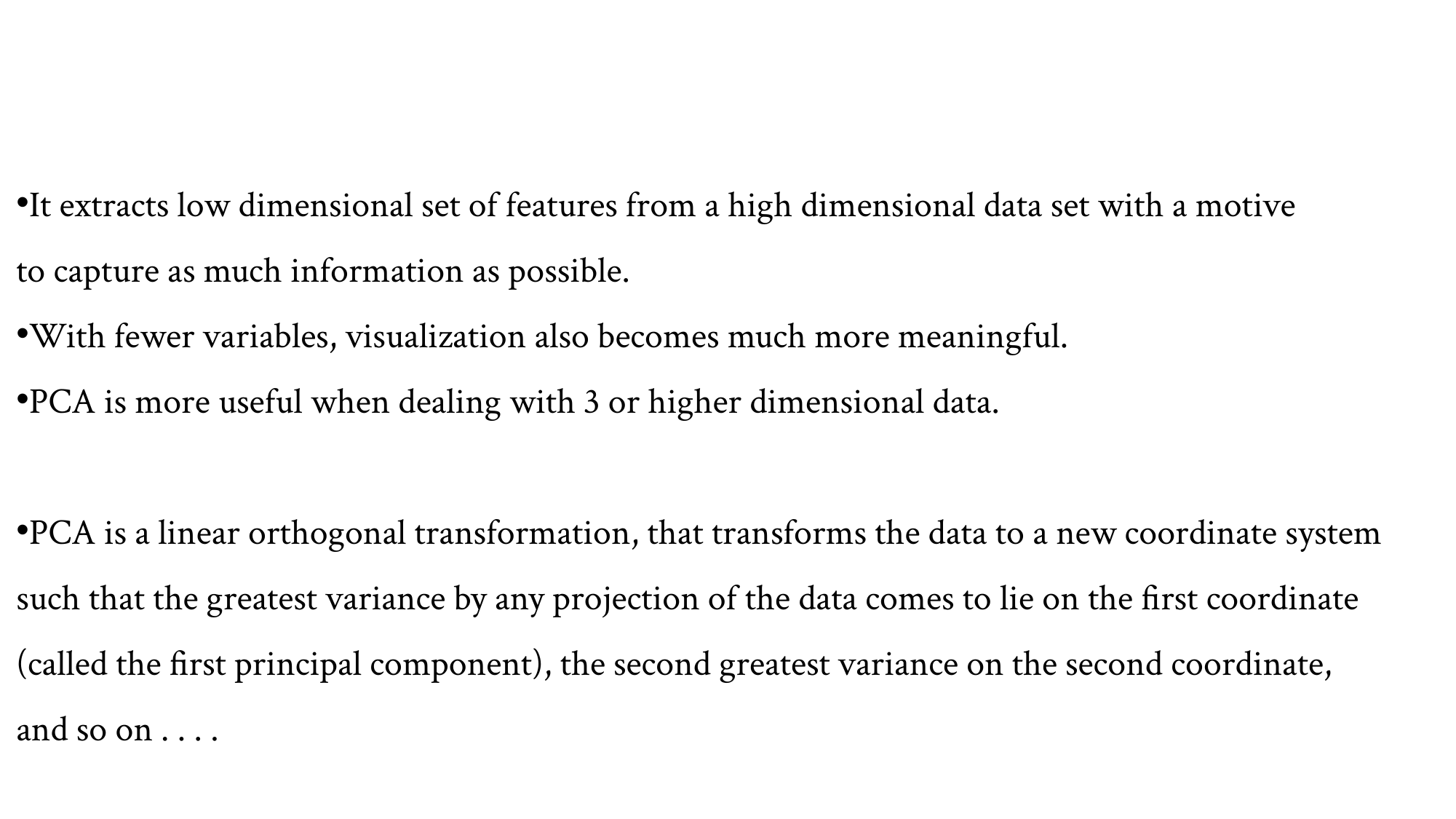

It extracts low dimensional set of features from a high dimensional data set with a motive to capture as much information as possible.
With fewer variables, visualization also becomes much more meaningful.
PCA is more useful when dealing with 3 or higher dimensional data.

PCA is a linear orthogonal transformation, that transforms the data to a new coordinate system such that the greatest variance by any projection of the data comes to lie on the first coordinate (called the first principal component), the second greatest variance on the second coordinate, and so on . . . .